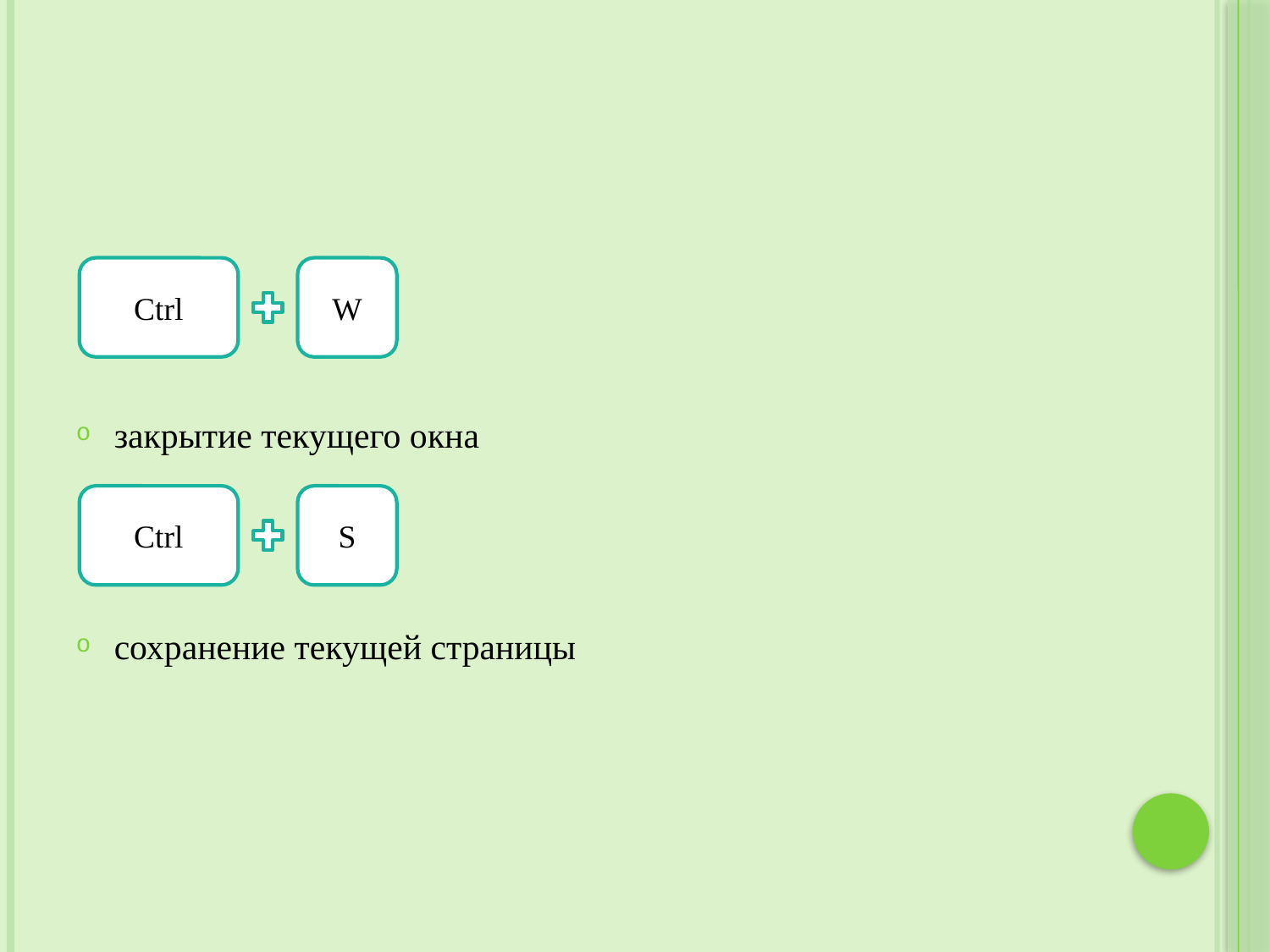

закрытие текущего окна

сохранение текущей страницы

Ctrl
W

Ctrl
S